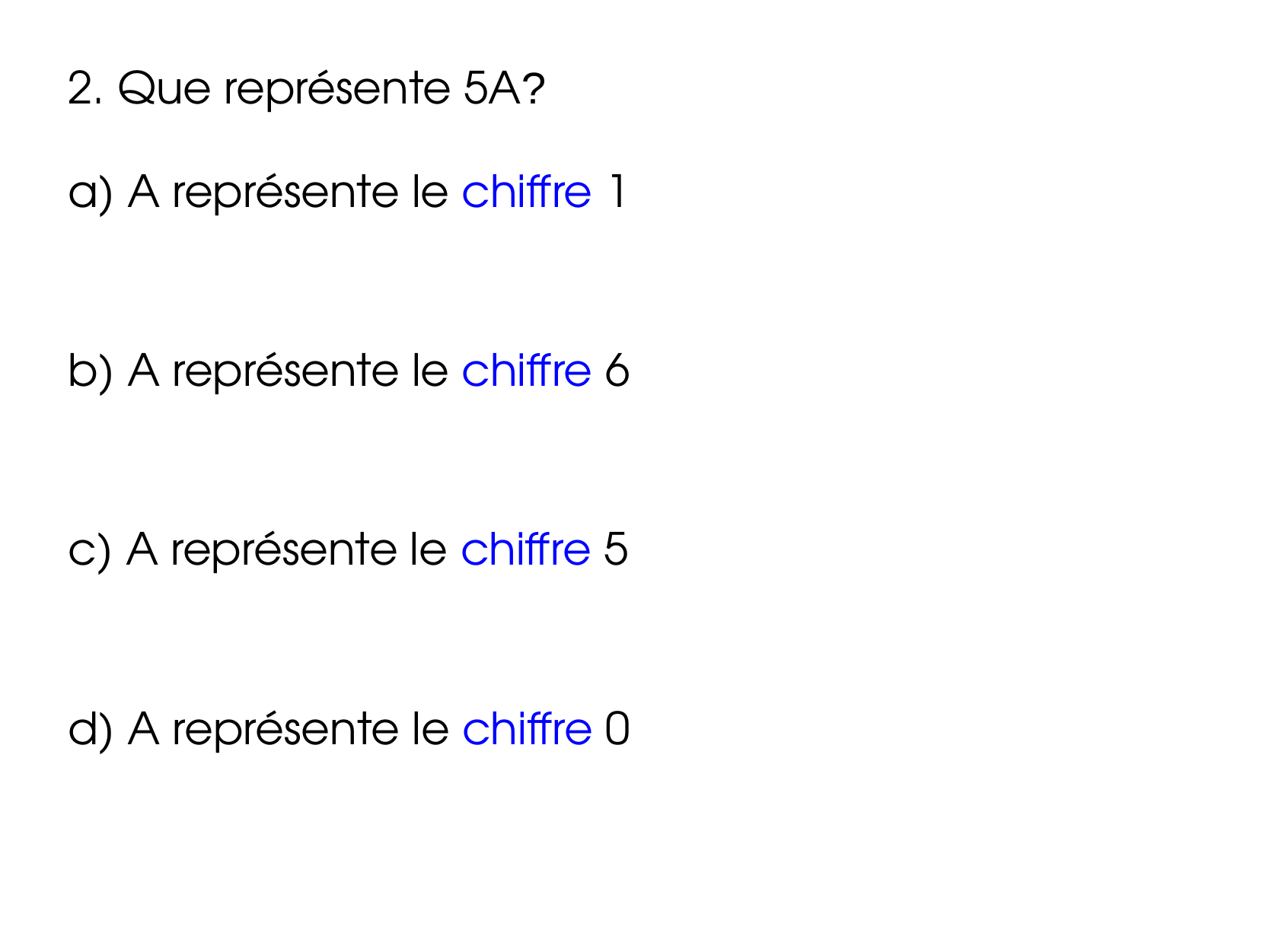

2. Que représente 5A?
a) A représente le chiffre 1
b) A représente le chiffre 6
c) A représente le chiffre 5
d) A représente le chiffre 0